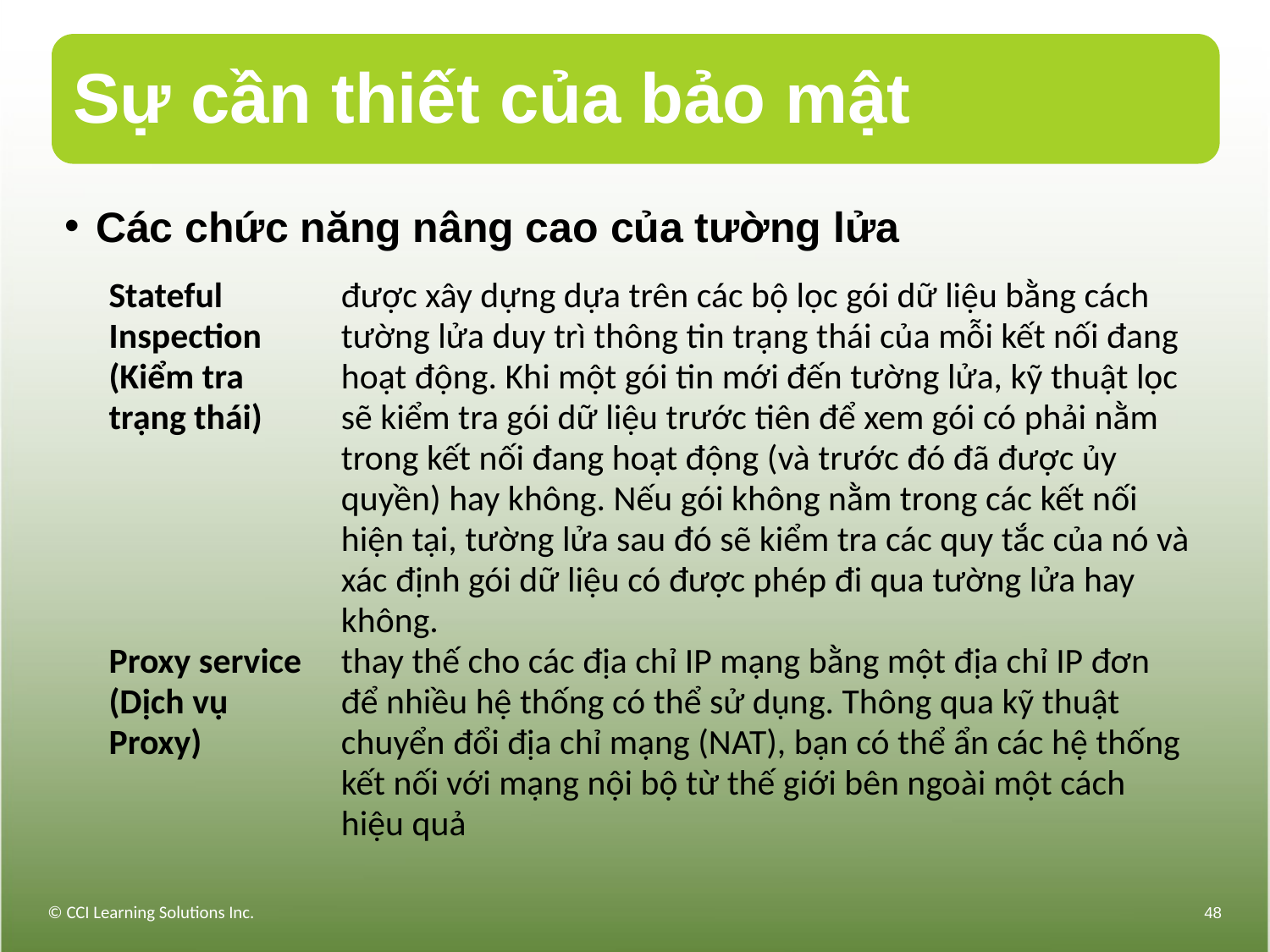

# Sự cần thiết của bảo mật
Các chức năng nâng cao của tường lửa

| Stateful Inspection (Kiểm tra trạng thái) | được xây dựng dựa trên các bộ lọc gói dữ liệu bằng cách tường lửa duy trì thông tin trạng thái của mỗi kết nối đang hoạt động. Khi một gói tin mới đến tường lửa, kỹ thuật lọc sẽ kiểm tra gói dữ liệu trước tiên để xem gói có phải nằm trong kết nối đang hoạt động (và trước đó đã được ủy quyền) hay không. Nếu gói không nằm trong các kết nối hiện tại, tường lửa sau đó sẽ kiểm tra các quy tắc của nó và xác định gói dữ liệu có được phép đi qua tường lửa hay không. |
| --- | --- |
| Proxy service (Dịch vụ Proxy) | thay thế cho các địa chỉ IP mạng bằng một địa chỉ IP đơn để nhiều hệ thống có thể sử dụng. Thông qua kỹ thuật chuyển đổi địa chỉ mạng (NAT), bạn có thể ẩn các hệ thống kết nối với mạng nội bộ từ thế giới bên ngoài một cách hiệu quả |
© CCI Learning Solutions Inc.
48